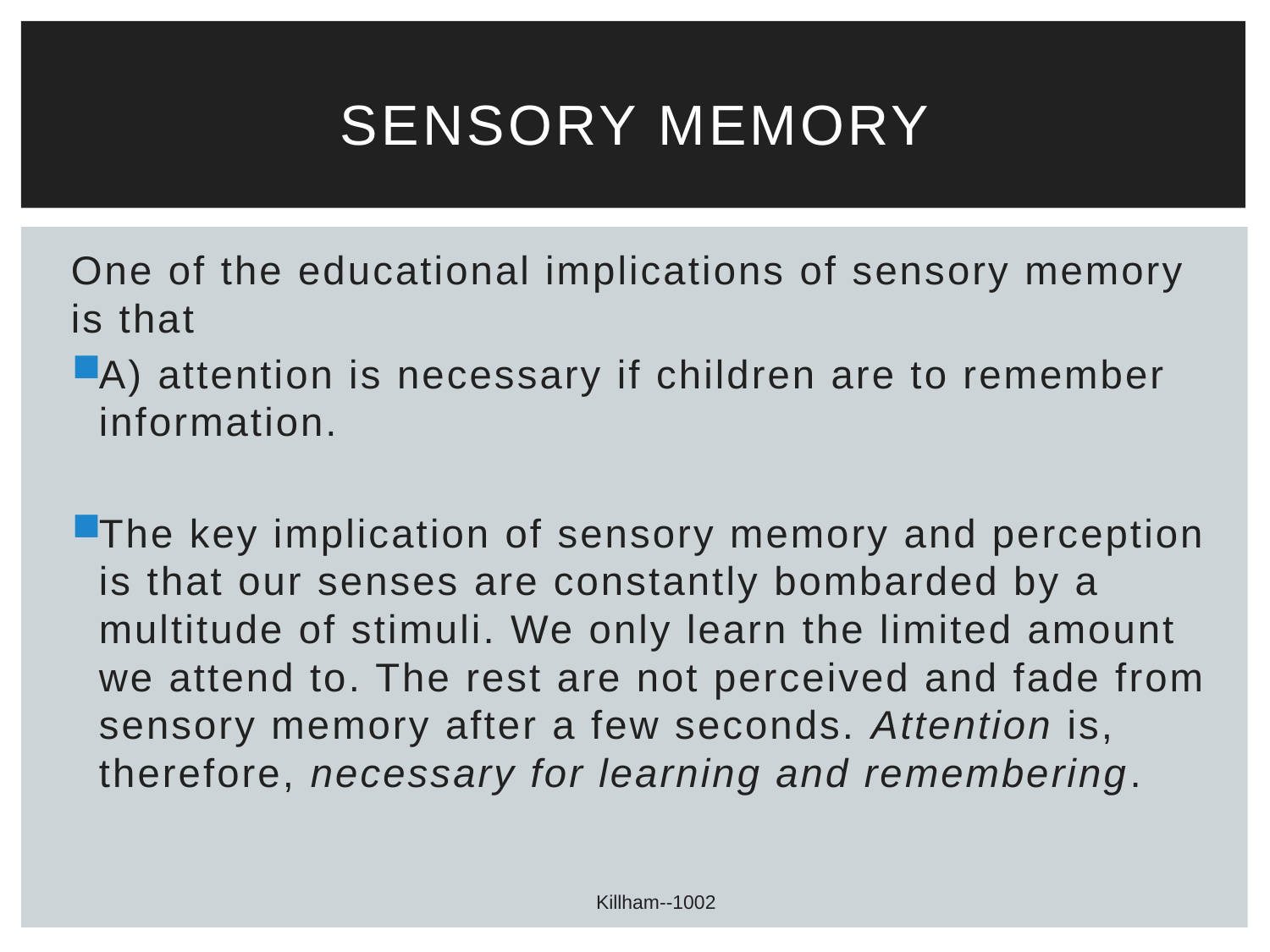

# Sensory memory
One of the educational implications of sensory memory is that
A) attention is necessary if children are to remember information.

The key implication of sensory memory and perception is that our senses are constantly bombarded by a multitude of stimuli. We only learn the limited amount we attend to. The rest are not perceived and fade from sensory memory after a few seconds. Attention is, therefore, necessary for learning and remembering.

Killham--1002